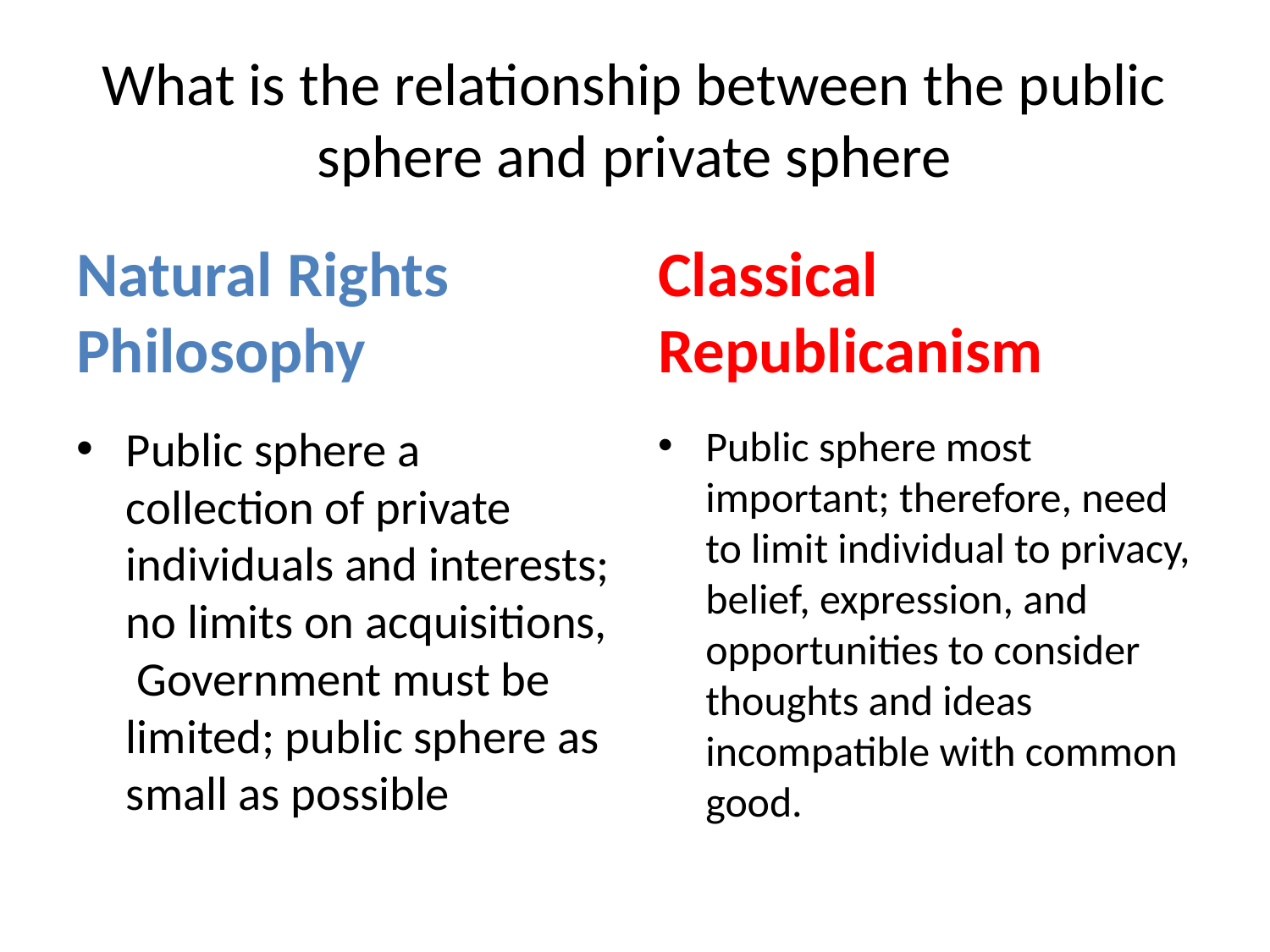

# What is the relationship between the public sphere and private sphere
Natural Rights Philosophy
Classical Republicanism
Public sphere a collection of private individuals and interests; no limits on acquisitions,  Government must be limited; public sphere as small as possible
Public sphere most important; therefore, need to limit individual to privacy, belief, expression, and opportunities to consider thoughts and ideas incompatible with common good.